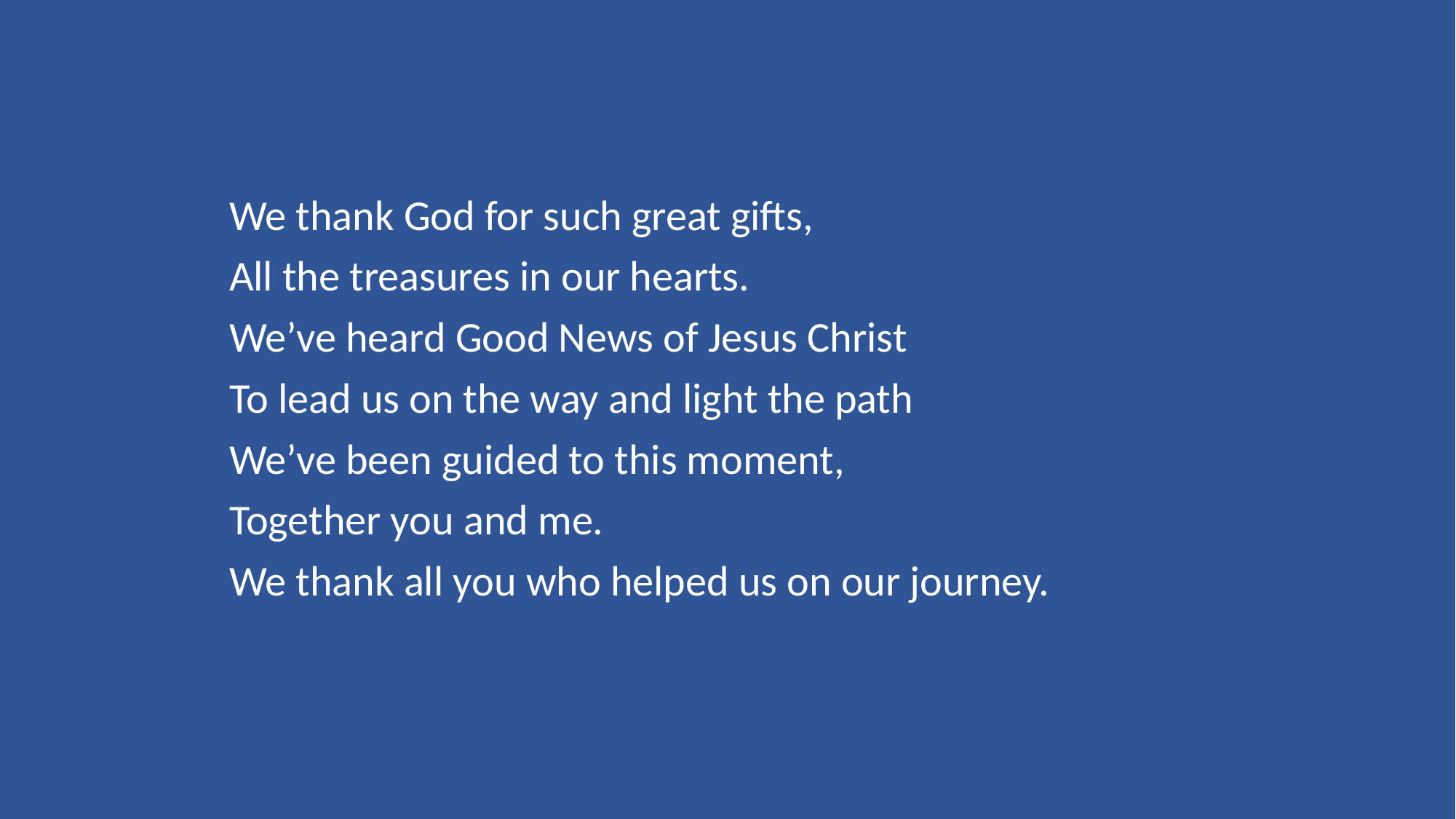

We thank God for such great gifts,
All the treasures in our hearts.
We’ve heard Good News of Jesus Christ
To lead us on the way and light the path
We’ve been guided to this moment,
Together you and me.
We thank all you who helped us on our journey.